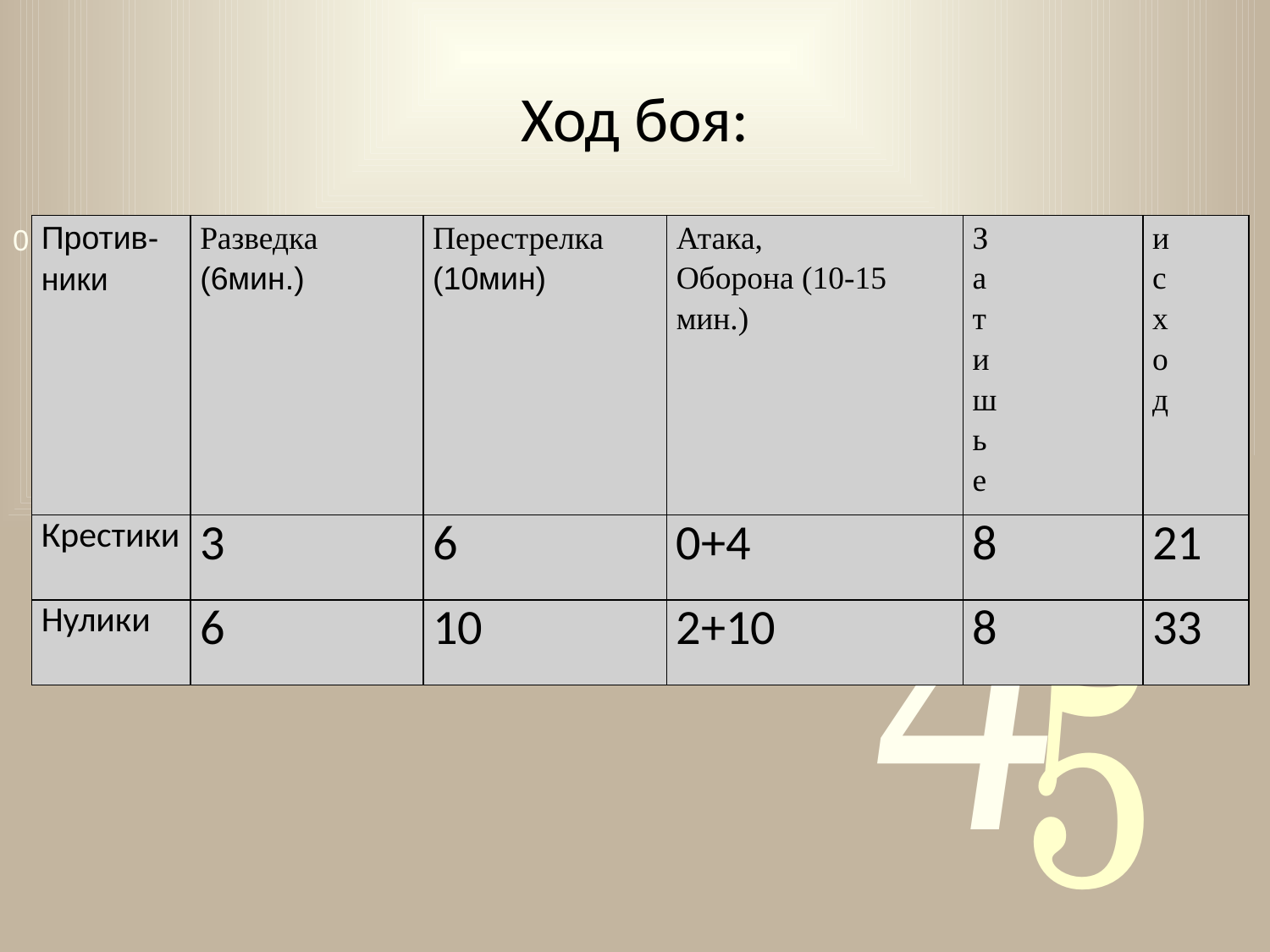

Ход боя:
| Против- ники | Разведка (6мин.) | Перестрелка (10мин) | Атака, Оборона (10-15 мин.) | Затишье | исход |
| --- | --- | --- | --- | --- | --- |
| Крестики | 3 | 6 | 0+4 | 8 | 21 |
| Нулики | 6 | 10 | 2+10 | 8 | 33 |